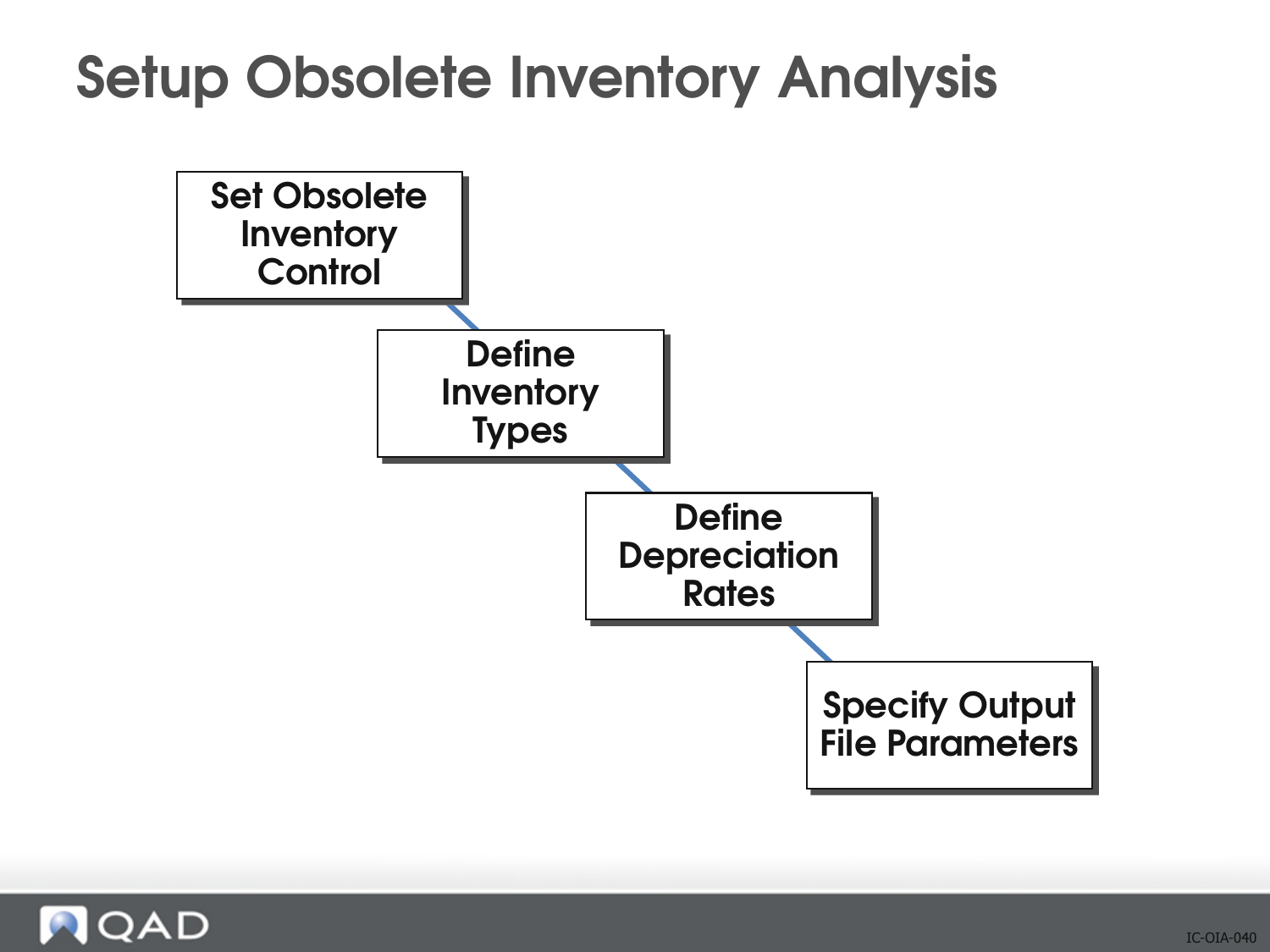

# Setup Obsolete Inventory Analysis
Set Obsolete Inventory Control

Define Inventory Types
Define Depreciation Rates
Specify Output File Parameters
IC-OIA-040